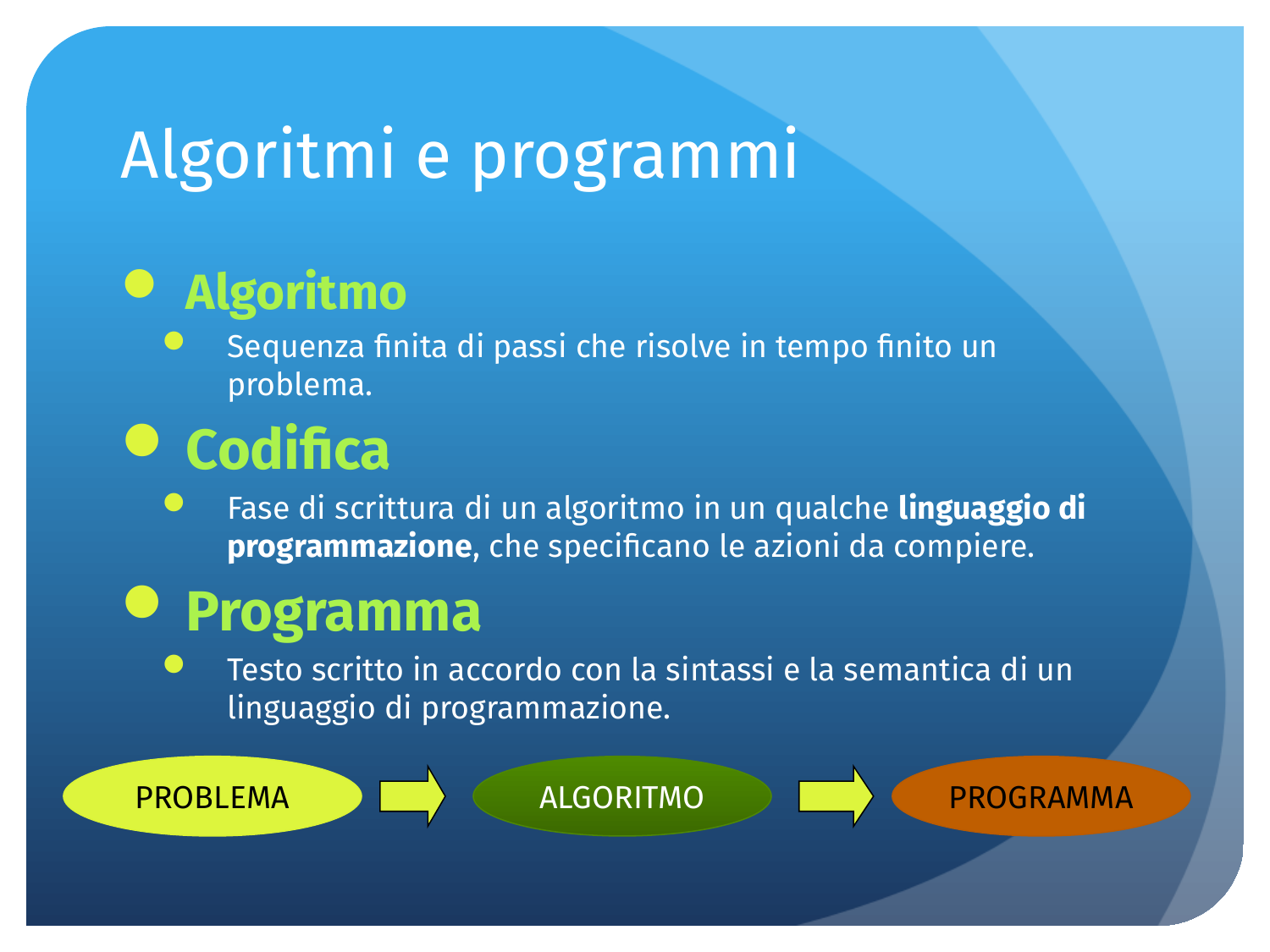

# Algoritmi e programmi
Algoritmo
Sequenza finita di passi che risolve in tempo finito un problema.
Codifica
Fase di scrittura di un algoritmo in un qualche linguaggio di programmazione, che specificano le azioni da compiere.
Programma
Testo scritto in accordo con la sintassi e la semantica di un linguaggio di programmazione.
PROBLEMA
ALGORITMO
PROGRAMMA